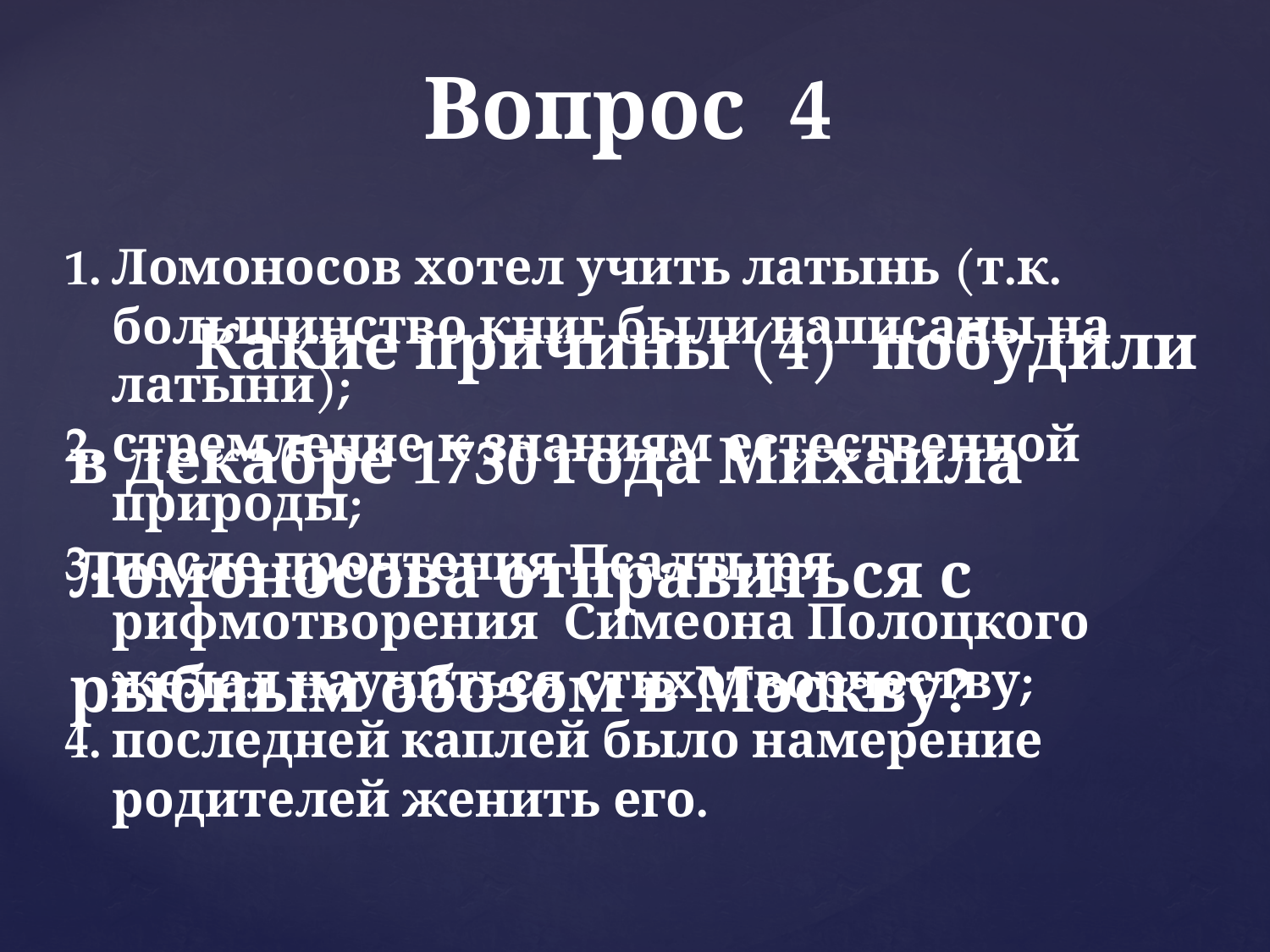

# Вопрос  4
Ломоносов хотел учить латынь (т.к. большинство книг были написаны на латыни);
стремление к знаниям естественной природы;
после прочтения Псалтыря рифмотворения  Симеона Полоцкого желал научиться стихотворчеству;
последней каплей было намерение родителей женить его.
Какие причины (4)  побудили в декабре 1730 года Михаила Ломоносова отправиться с рыбным обозом в Москву?